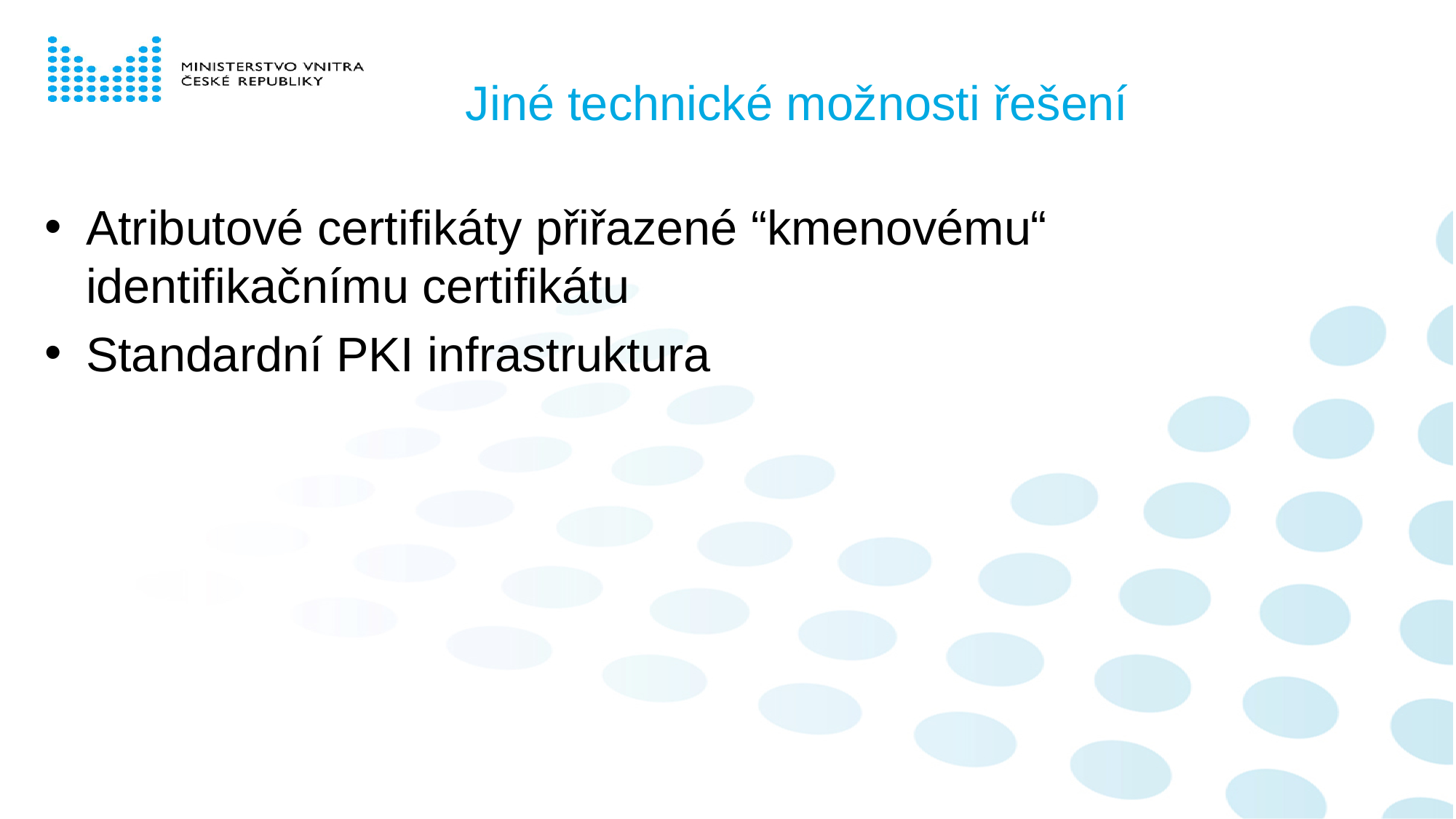

# Jiné technické možnosti řešení
Atributové certifikáty přiřazené “kmenovému“ identifikačnímu certifikátu
Standardní PKI infrastruktura